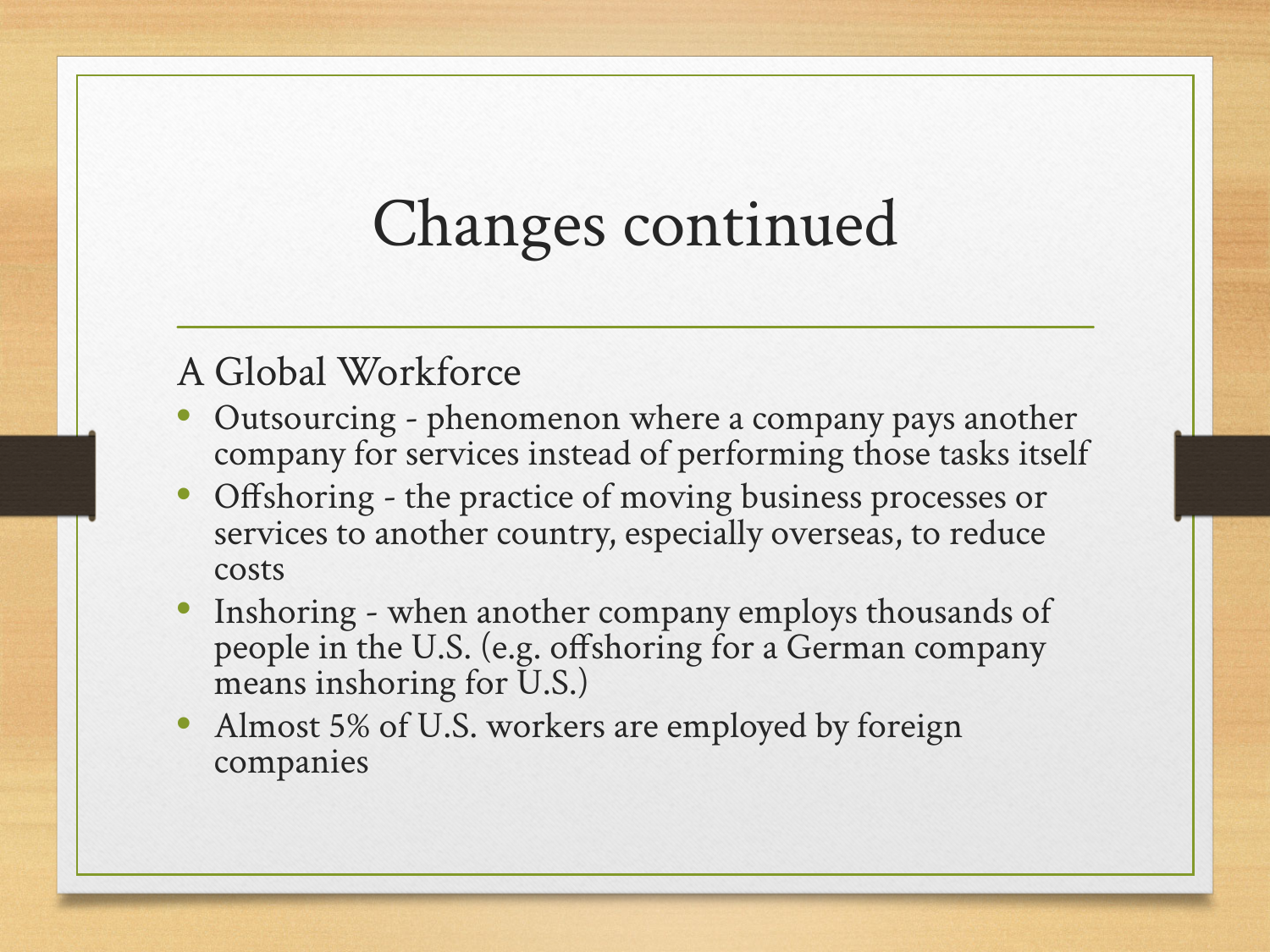

# Changes continued
A Global Workforce
Outsourcing - phenomenon where a company pays another company for services instead of performing those tasks itself
Offshoring - the practice of moving business processes or services to another country, especially overseas, to reduce costs
Inshoring - when another company employs thousands of people in the U.S. (e.g. offshoring for a German company means inshoring for U.S.)
Almost 5% of U.S. workers are employed by foreign companies